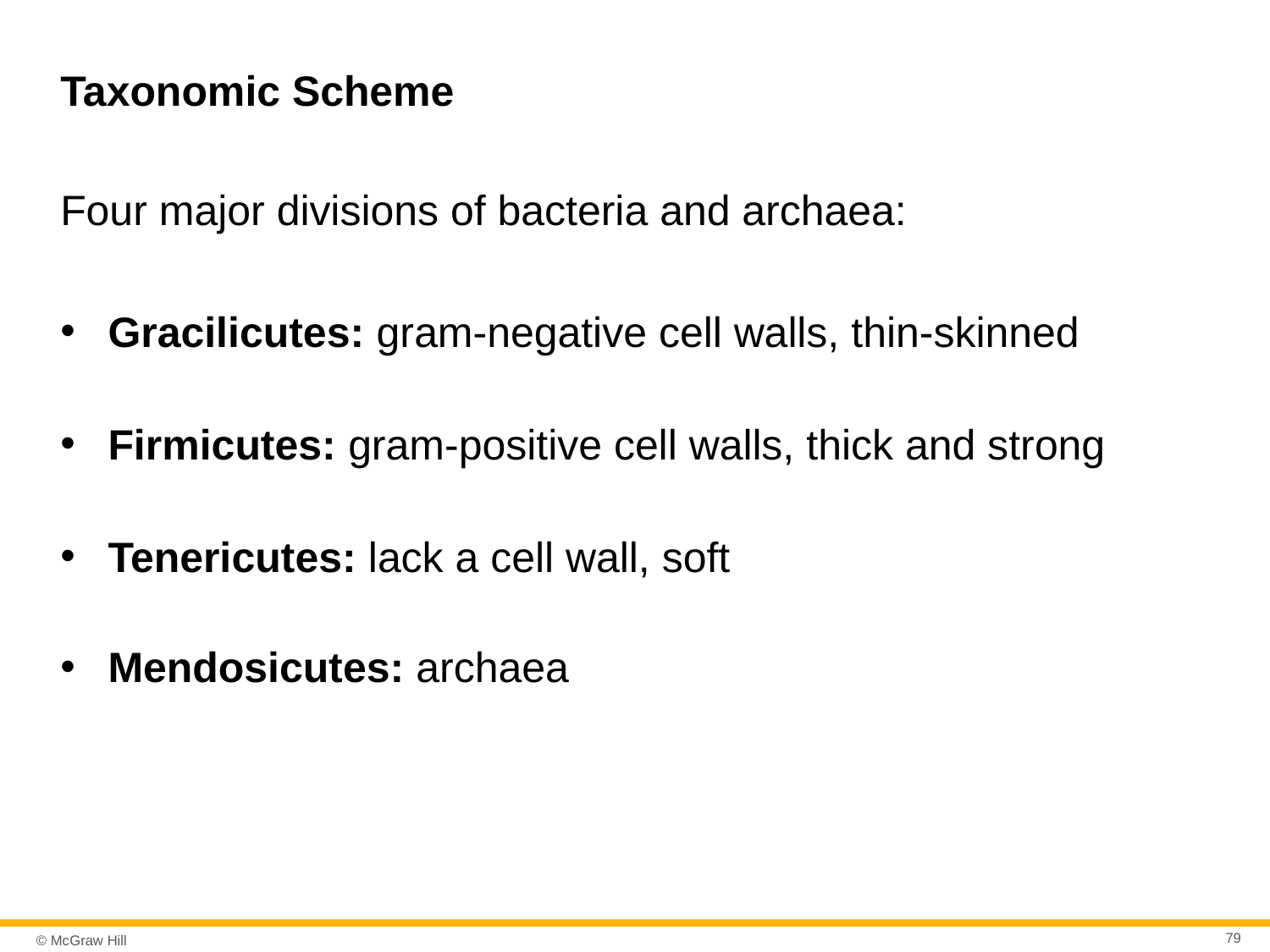

# Taxonomic Scheme
Four major divisions of bacteria and archaea:
Gracilicutes: gram-negative cell walls, thin-skinned
Firmicutes: gram-positive cell walls, thick and strong
Tenericutes: lack a cell wall, soft
Mendosicutes: archaea